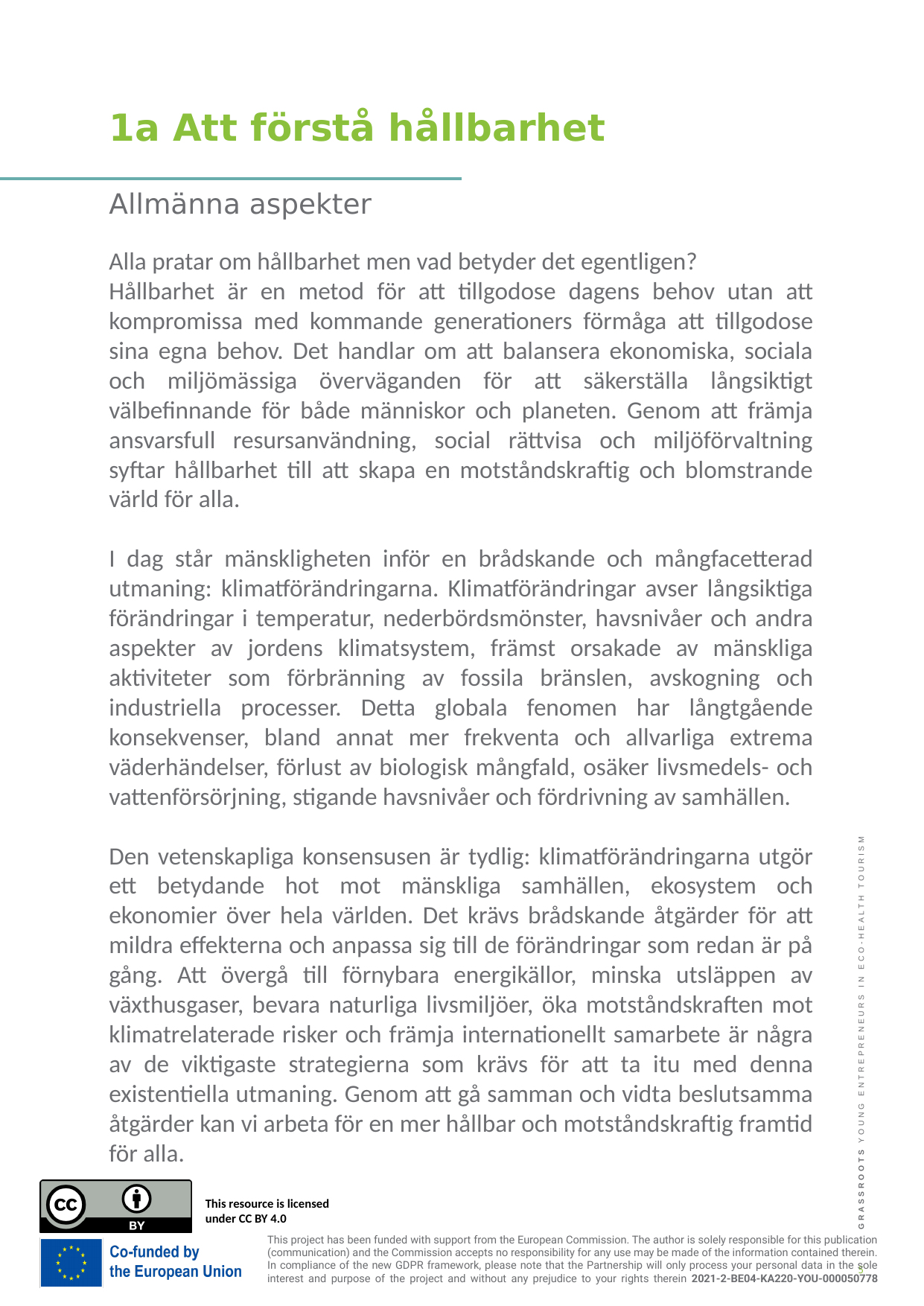

1a Att förstå hållbarhet
Allmänna aspekter
Alla pratar om hållbarhet men vad betyder det egentligen?
Hållbarhet är en metod för att tillgodose dagens behov utan att kompromissa med kommande generationers förmåga att tillgodose sina egna behov. Det handlar om att balansera ekonomiska, sociala och miljömässiga överväganden för att säkerställa långsiktigt välbefinnande för både människor och planeten. Genom att främja ansvarsfull resursanvändning, social rättvisa och miljöförvaltning syftar hållbarhet till att skapa en motståndskraftig och blomstrande värld för alla.

I dag står mänskligheten inför en brådskande och mångfacetterad utmaning: klimatförändringarna. Klimatförändringar avser långsiktiga förändringar i temperatur, nederbördsmönster, havsnivåer och andra aspekter av jordens klimatsystem, främst orsakade av mänskliga aktiviteter som förbränning av fossila bränslen, avskogning och industriella processer. Detta globala fenomen har långtgående konsekvenser, bland annat mer frekventa och allvarliga extrema väderhändelser, förlust av biologisk mångfald, osäker livsmedels- och vattenförsörjning, stigande havsnivåer och fördrivning av samhällen.

Den vetenskapliga konsensusen är tydlig: klimatförändringarna utgör ett betydande hot mot mänskliga samhällen, ekosystem och ekonomier över hela världen. Det krävs brådskande åtgärder för att mildra effekterna och anpassa sig till de förändringar som redan är på gång. Att övergå till förnybara energikällor, minska utsläppen av växthusgaser, bevara naturliga livsmiljöer, öka motståndskraften mot klimatrelaterade risker och främja internationellt samarbete är några av de viktigaste strategierna som krävs för att ta itu med denna existentiella utmaning. Genom att gå samman och vidta beslutsamma åtgärder kan vi arbeta för en mer hållbar och motståndskraftig framtid för alla.

5